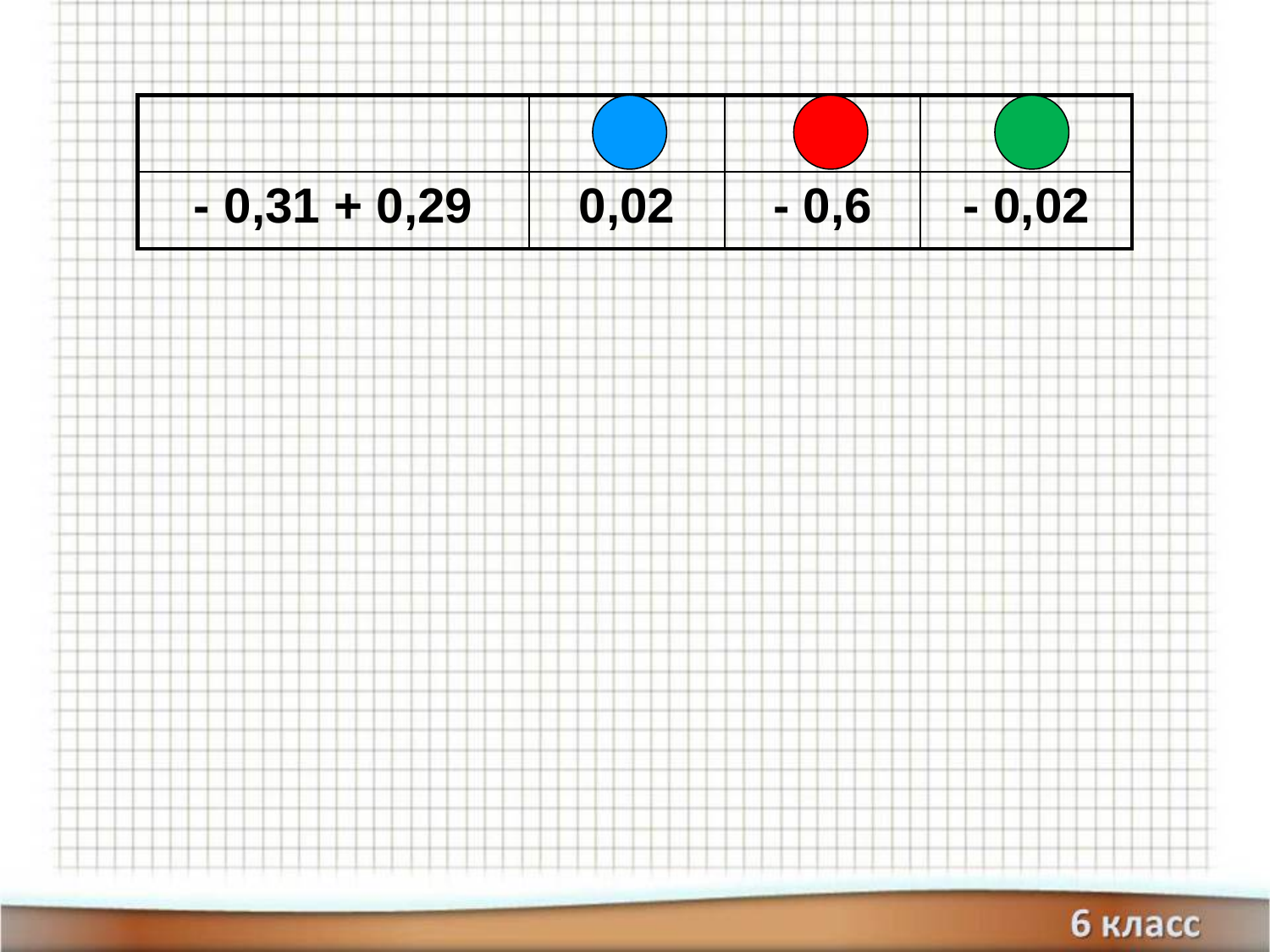

|  |  |  |  |
| --- | --- | --- | --- |
| - 0,31 + 0,29 | 0,02 | - 0,6 | - 0,02 |